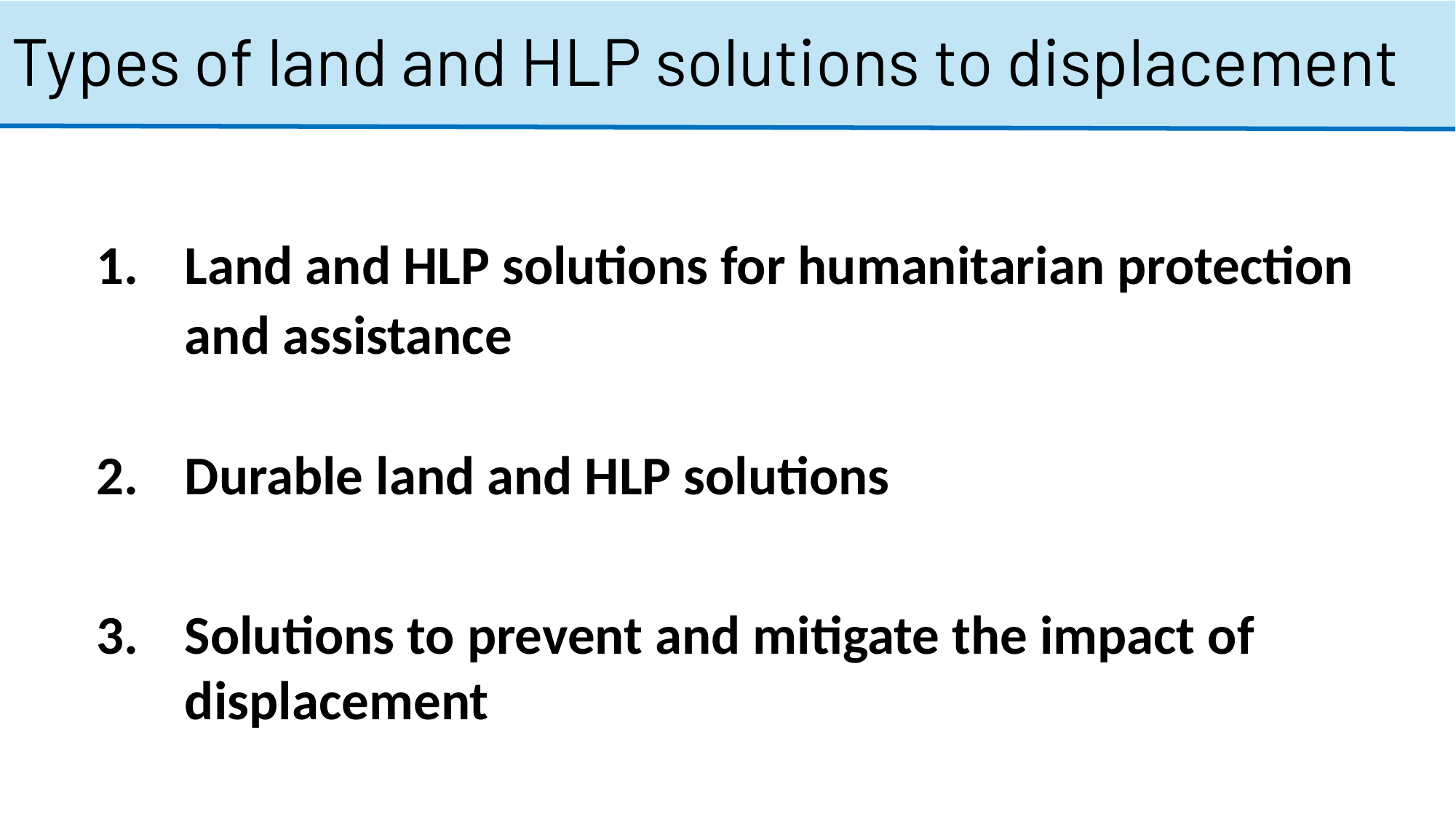

# Types of land and HLP solutions to displacement
Land and HLP solutions for humanitarian protection and assistance

Durable land and HLP solutions

Solutions to prevent and mitigate the impact of displacement